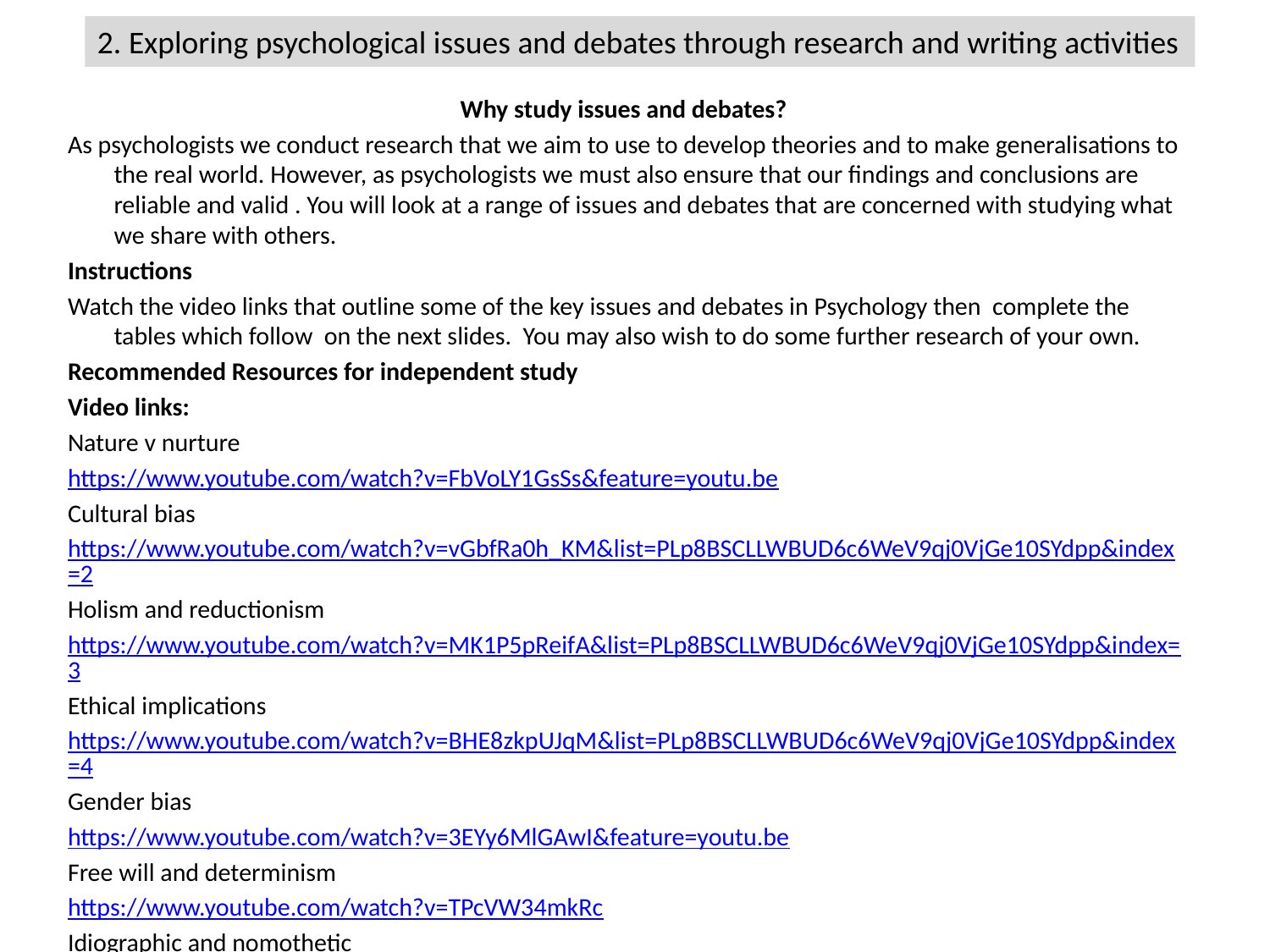

2. Exploring psychological issues and debates through research and writing activities
Why study issues and debates?
As psychologists we conduct research that we aim to use to develop theories and to make generalisations to the real world. However, as psychologists we must also ensure that our findings and conclusions are reliable and valid . You will look at a range of issues and debates that are concerned with studying what we share with others.
Instructions
Watch the video links that outline some of the key issues and debates in Psychology then  complete the tables which follow  on the next slides.  You may also wish to do some further research of your own.
Recommended Resources for independent study
Video links:
Nature v nurture
https://www.youtube.com/watch?v=FbVoLY1GsSs&feature=youtu.be
Cultural bias
https://www.youtube.com/watch?v=vGbfRa0h_KM&list=PLp8BSCLLWBUD6c6WeV9qj0VjGe10SYdpp&index=2
Holism and reductionism
https://www.youtube.com/watch?v=MK1P5pReifA&list=PLp8BSCLLWBUD6c6WeV9qj0VjGe10SYdpp&index=3
Ethical implications
https://www.youtube.com/watch?v=BHE8zkpUJqM&list=PLp8BSCLLWBUD6c6WeV9qj0VjGe10SYdpp&index=4
Gender bias
https://www.youtube.com/watch?v=3EYy6MlGAwI&feature=youtu.be
Free will and determinism
https://www.youtube.com/watch?v=TPcVW34mkRc
Idiographic and nomothetic
https://www.youtube.com/watch?v=FwaMpTv-Xgw